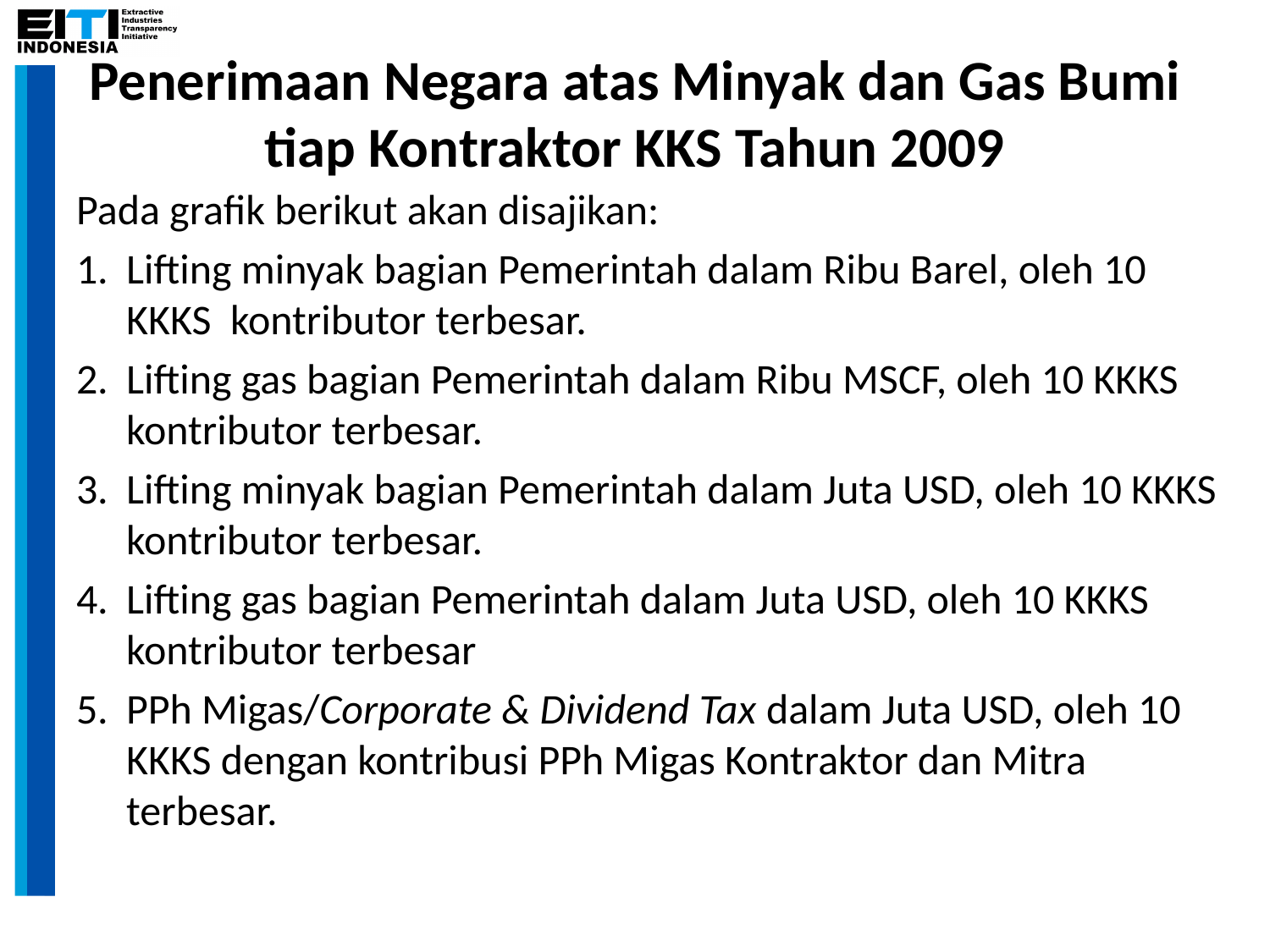

# Penerimaan Negara atas Minyak dan Gas Bumi tiap Kontraktor KKS Tahun 2009
Pada grafik berikut akan disajikan:
Lifting minyak bagian Pemerintah dalam Ribu Barel, oleh 10 KKKS  kontributor terbesar.
Lifting gas bagian Pemerintah dalam Ribu MSCF, oleh 10 KKKS kontributor terbesar.
Lifting minyak bagian Pemerintah dalam Juta USD, oleh 10 KKKS kontributor terbesar.
Lifting gas bagian Pemerintah dalam Juta USD, oleh 10 KKKS kontributor terbesar
PPh Migas/Corporate & Dividend Tax dalam Juta USD, oleh 10 KKKS dengan kontribusi PPh Migas Kontraktor dan Mitra  terbesar.